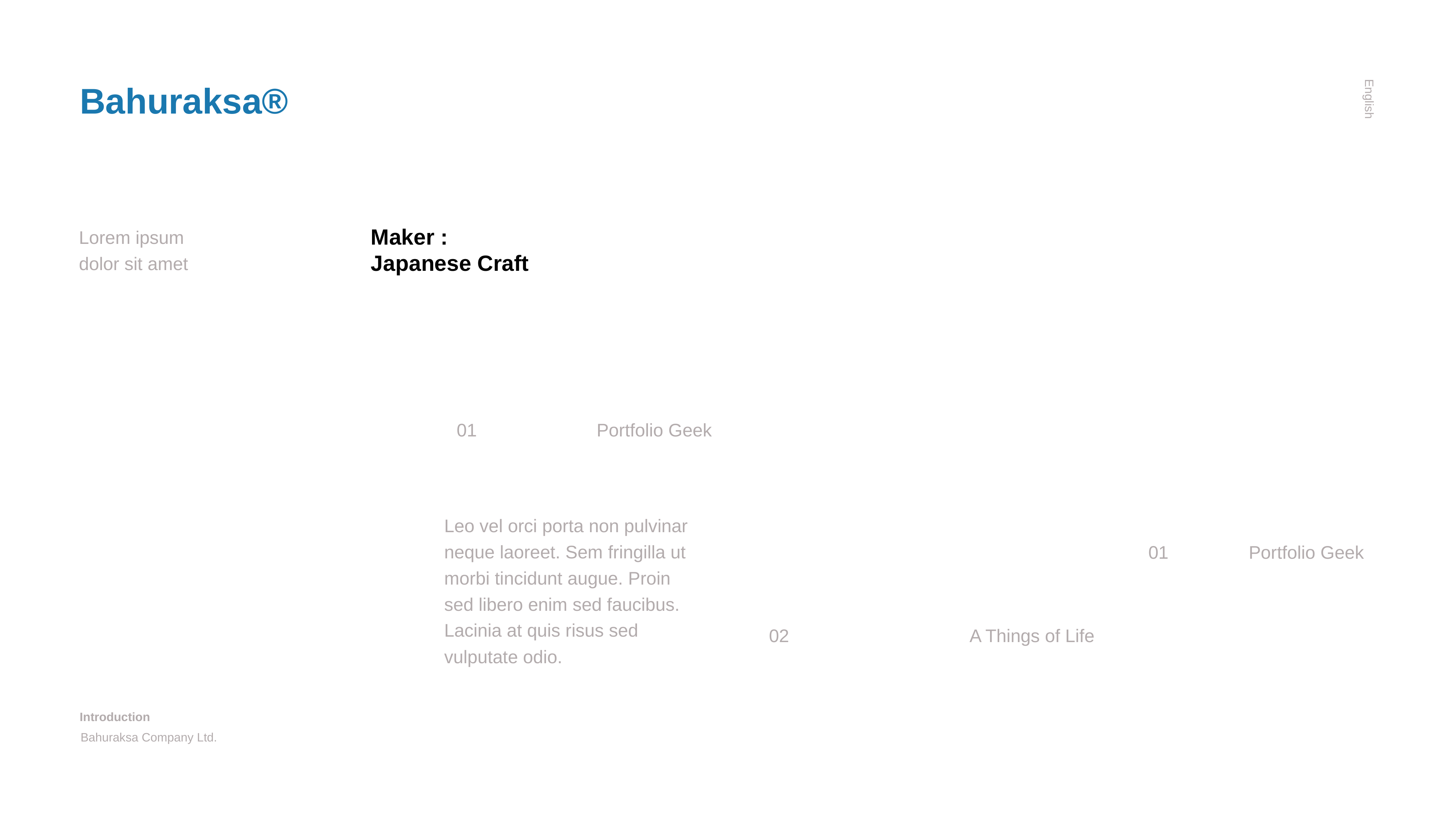

Bahuraksa®
English
Lorem ipsum dolor sit amet
Maker :
Japanese Craft

01
Portfolio Geek
Leo vel orci porta non pulvinar neque laoreet. Sem fringilla ut morbi tincidunt augue. Proin sed libero enim sed faucibus. Lacinia at quis risus sed vulputate odio.
01
Portfolio Geek
02
A Things of Life
Introduction
Bahuraksa Company Ltd.